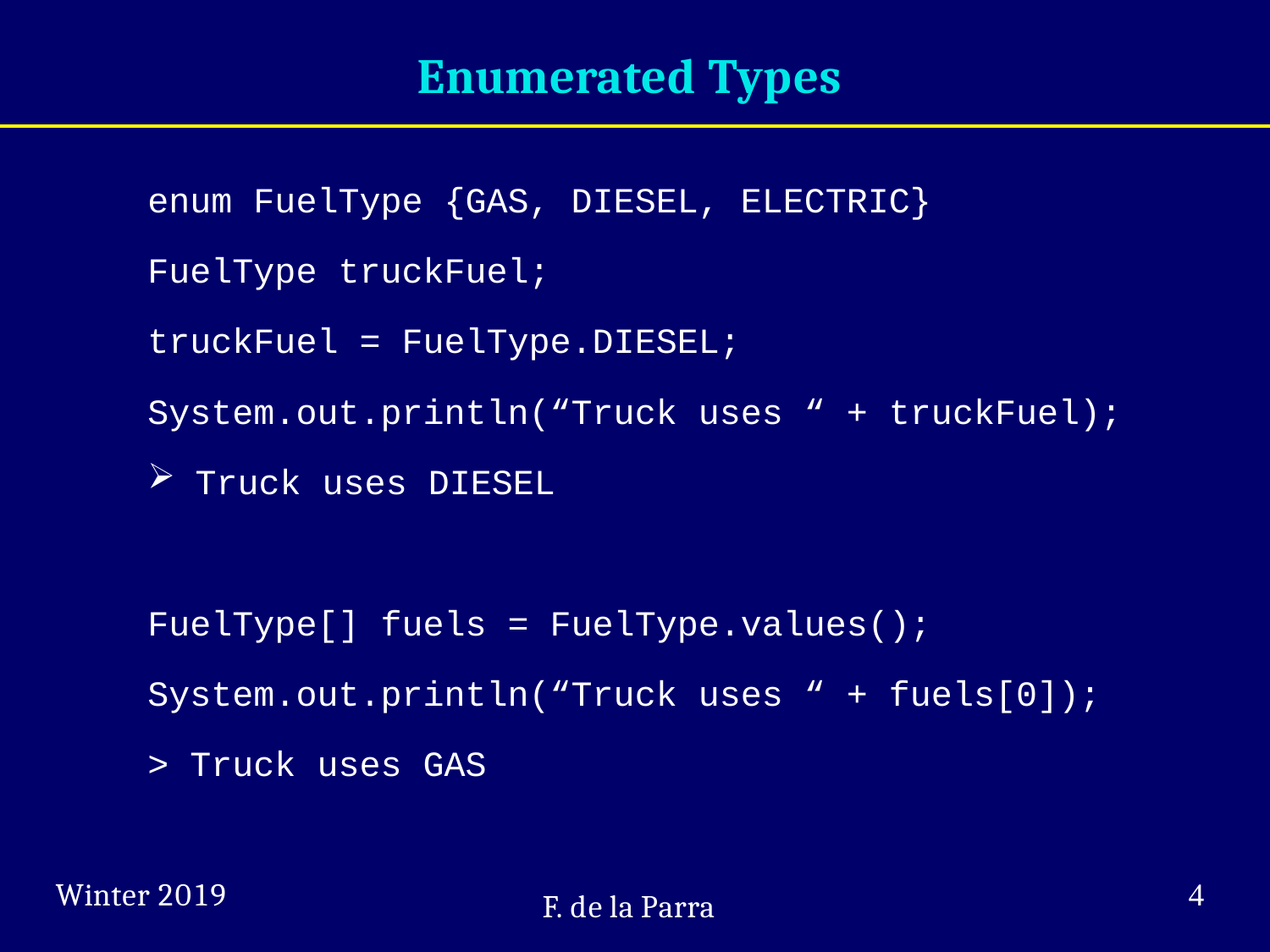

# Enumerated Types
enum FuelType {GAS, DIESEL, ELECTRIC}
FuelType truckFuel;
truckFuel = FuelType.DIESEL;
System.out.println(“Truck uses “ + truckFuel);
Truck uses DIESEL

FuelType[] fuels = FuelType.values();
System.out.println(“Truck uses “ + fuels[0]);
> Truck uses GAS
Winter 2019
4
F. de la Parra